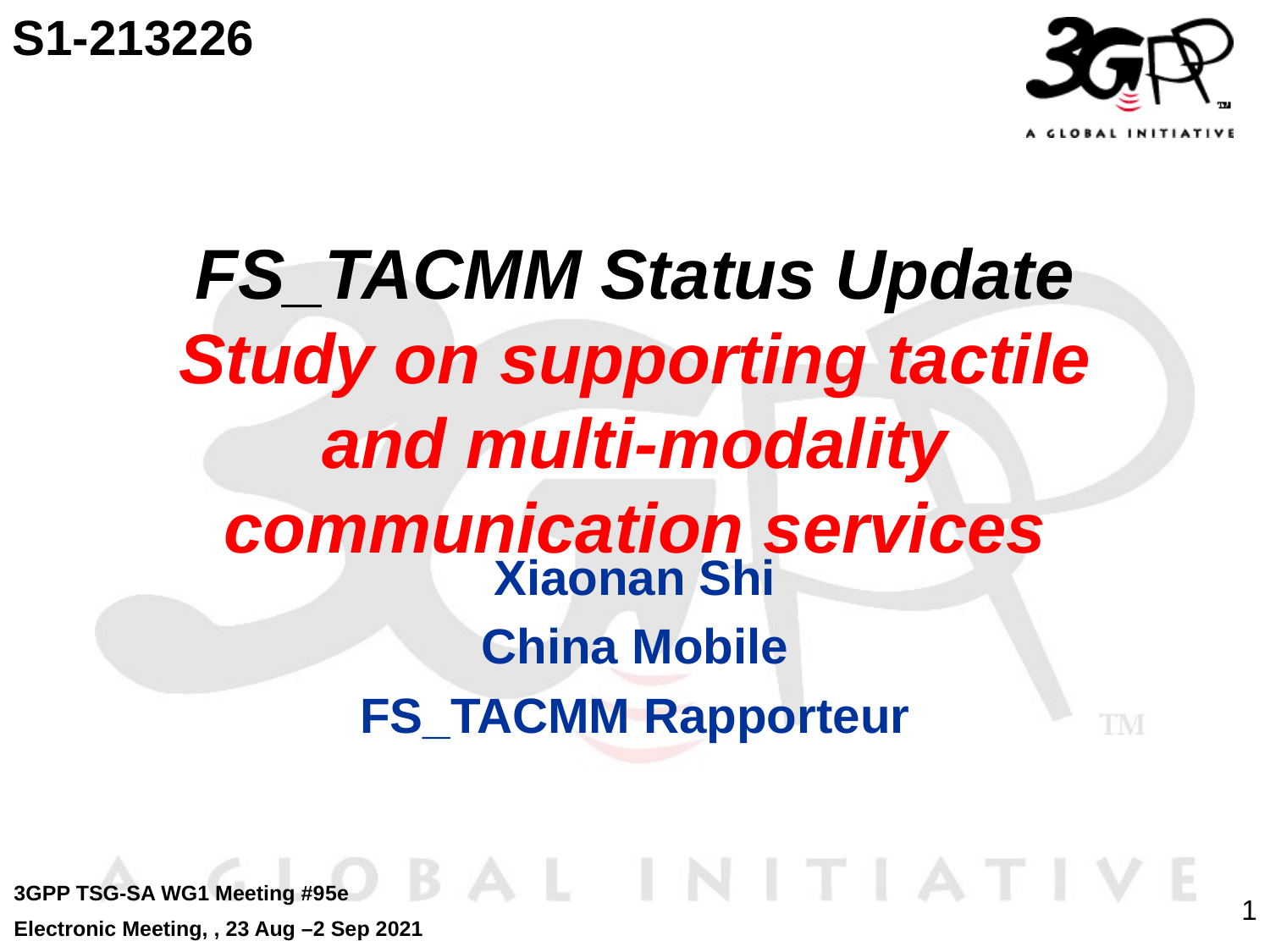

S1-213226

# FS_TACMM Status Update Study on supporting tactile and multi-modality communication services
Xiaonan Shi
China Mobile
FS_TACMM Rapporteur
3GPP TSG-SA WG1 Meeting #95e
Electronic Meeting, , 23 Aug –2 Sep 2021
1